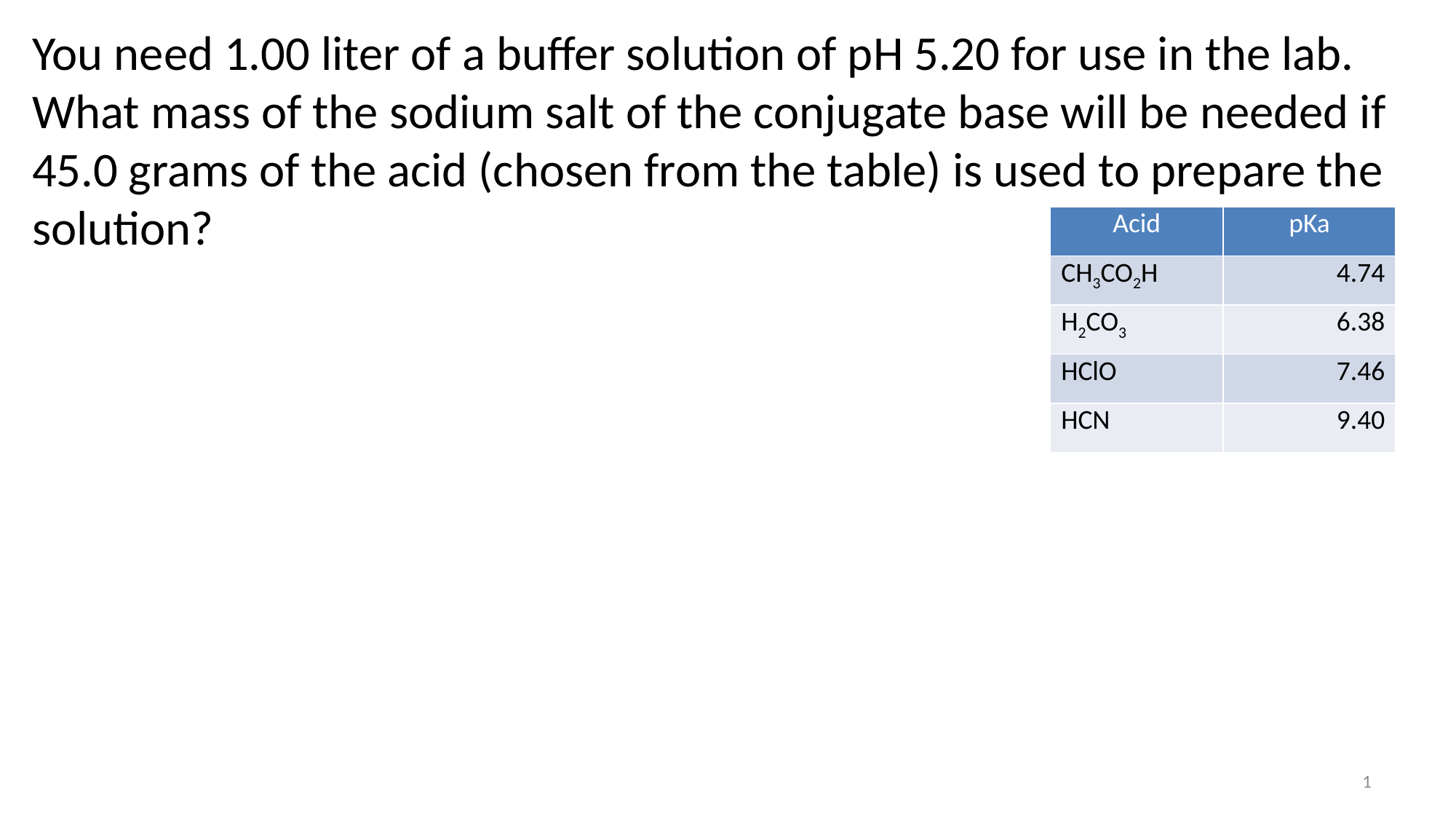

You need 1.00 liter of a buffer solution of pH 5.20 for use in the lab.  What mass of the sodium salt of the conjugate base will be needed if 45.0 grams of the acid (chosen from the table) is used to prepare the solution?
| Acid | pKa |
| --- | --- |
| CH3CO2H | 4.74 |
| H2CO3 | 6.38 |
| HClO | 7.46 |
| HCN | 9.40 |
1